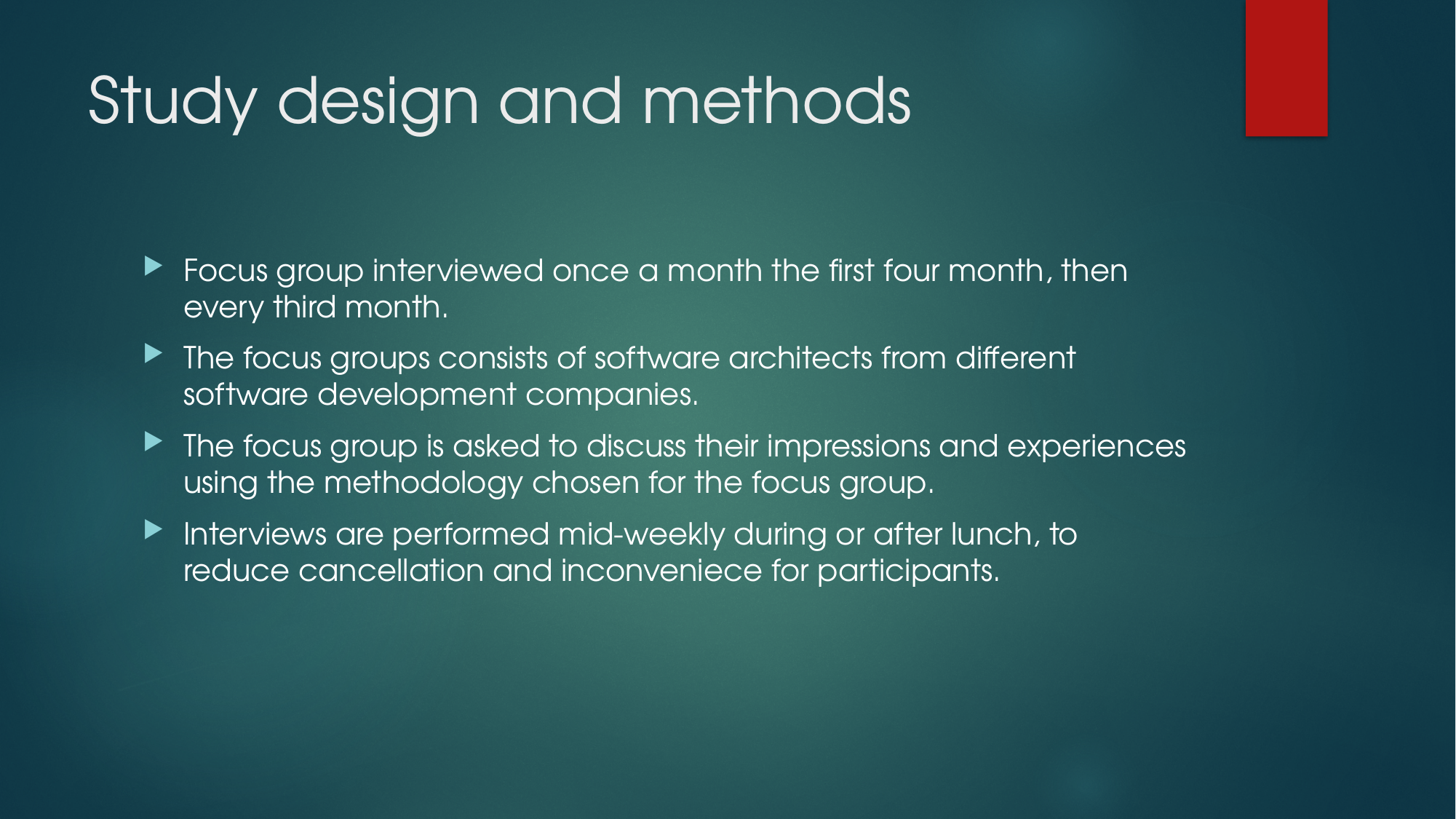

# Study design and methods
Focus group interviewed once a month the first four month, then every third month.
The focus groups consists of software architects from different software development companies.
The focus group is asked to discuss their impressions and experiences using the methodology chosen for the focus group.
Interviews are performed mid-weekly during or after lunch, to reduce cancellation and inconveniece for participants.